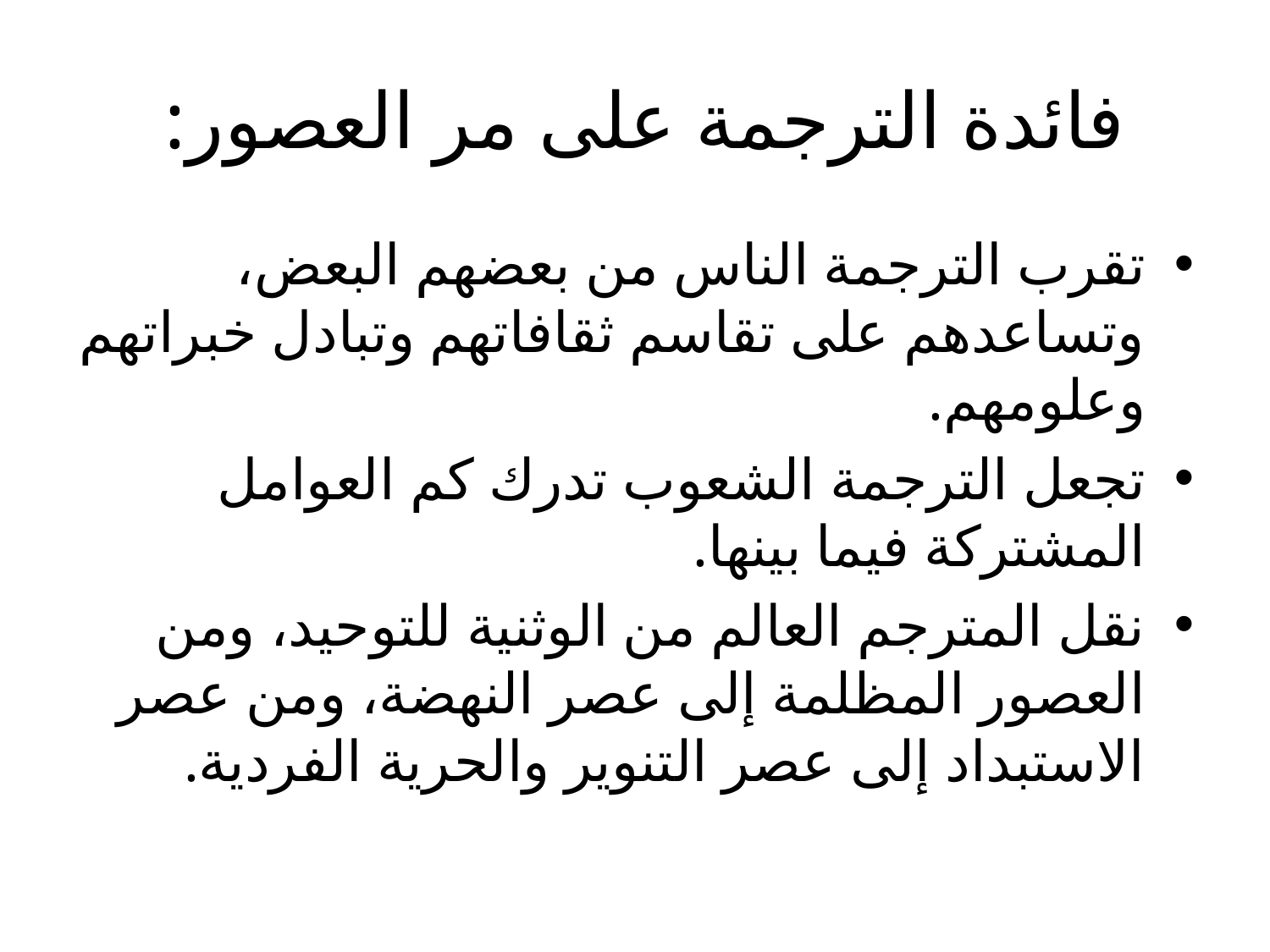

# فائدة الترجمة على مر العصور:
تقرب الترجمة الناس من بعضهم البعض، وتساعدهم على تقاسم ثقافاتهم وتبادل خبراتهم وعلومهم.
تجعل الترجمة الشعوب تدرك كم العوامل المشتركة فيما بينها.
نقل المترجم العالم من الوثنية للتوحيد، ومن العصور المظلمة إلى عصر النهضة، ومن عصر الاستبداد إلى عصر التنوير والحرية الفردية.